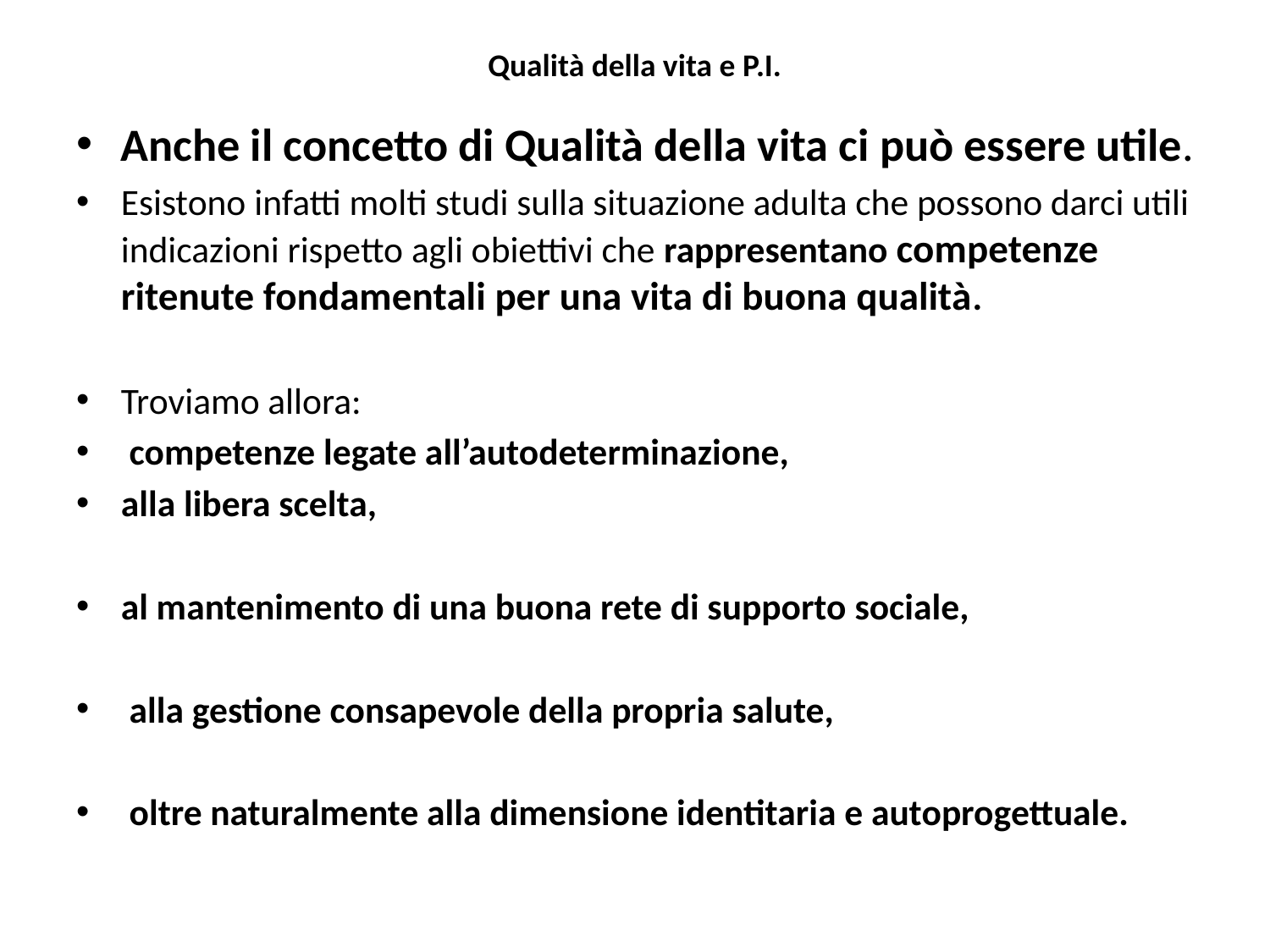

# Qualità della vita e P.I.
Anche il concetto di Qualità della vita ci può essere utile.
Esistono infatti molti studi sulla situazione adulta che possono darci utili indicazioni rispetto agli obiettivi che rappresentano competenze ritenute fondamentali per una vita di buona qualità.

Troviamo allora:
 competenze legate all’autodeterminazione,
alla libera scelta,

al mantenimento di una buona rete di supporto sociale,

 alla gestione consapevole della propria salute,

 oltre naturalmente alla dimensione identitaria e autoprogettuale.